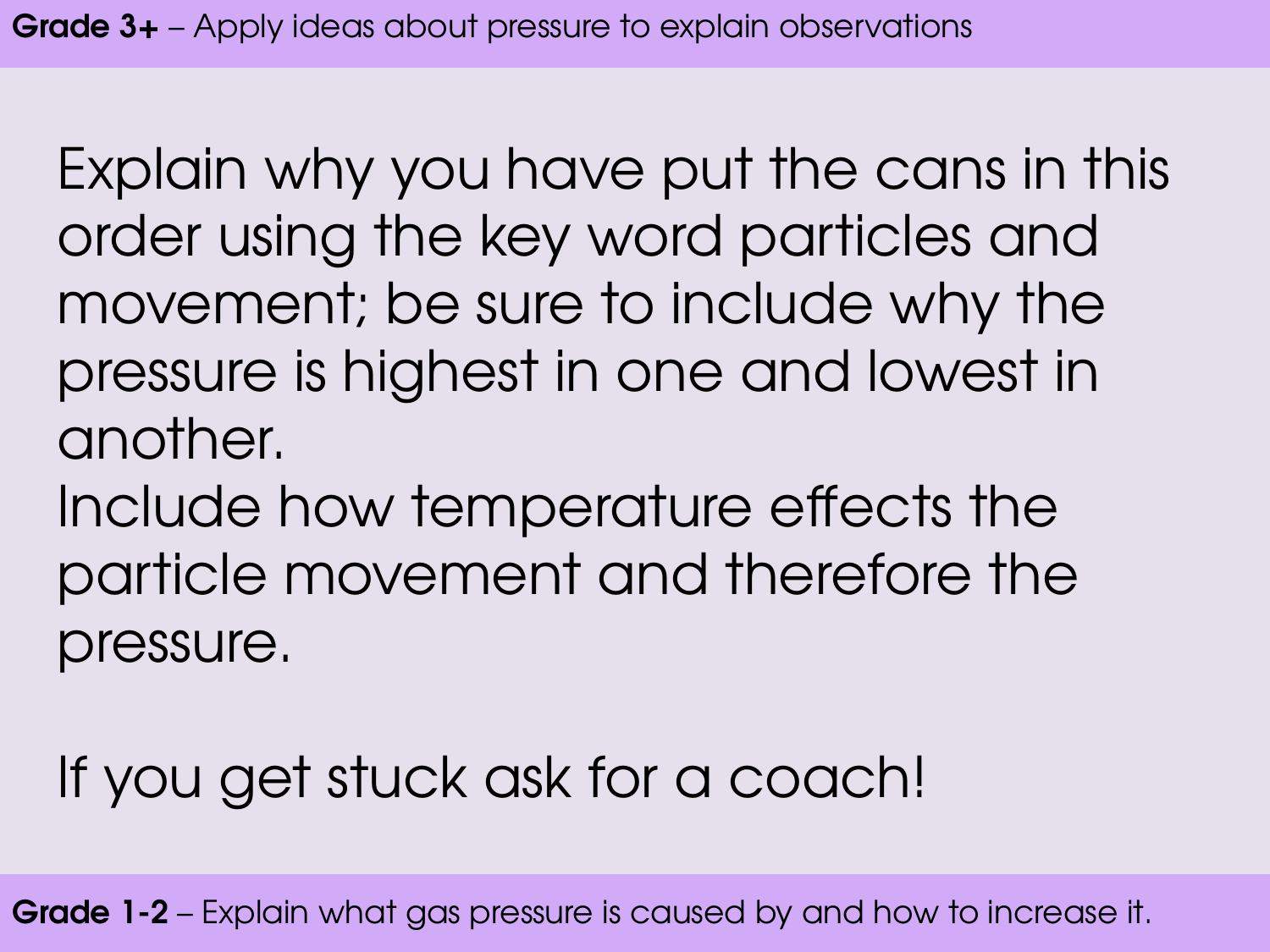

ASPIRE – Apply ideas about pressure to explain observations

CHALLENGE – Explain what gas pressure is caused by and how to increase it.

Grade 3+ – Apply ideas about pressure to explain observations

Grade 1-2 – Explain what gas pressure is caused by and how to increase it.

Explain why you have put the cans in this order using the key word particles and movement; be sure to include why the pressure is highest in one and lowest in another.
Include how temperature effects the particle movement and therefore the pressure.

If you get stuck ask for a coach!